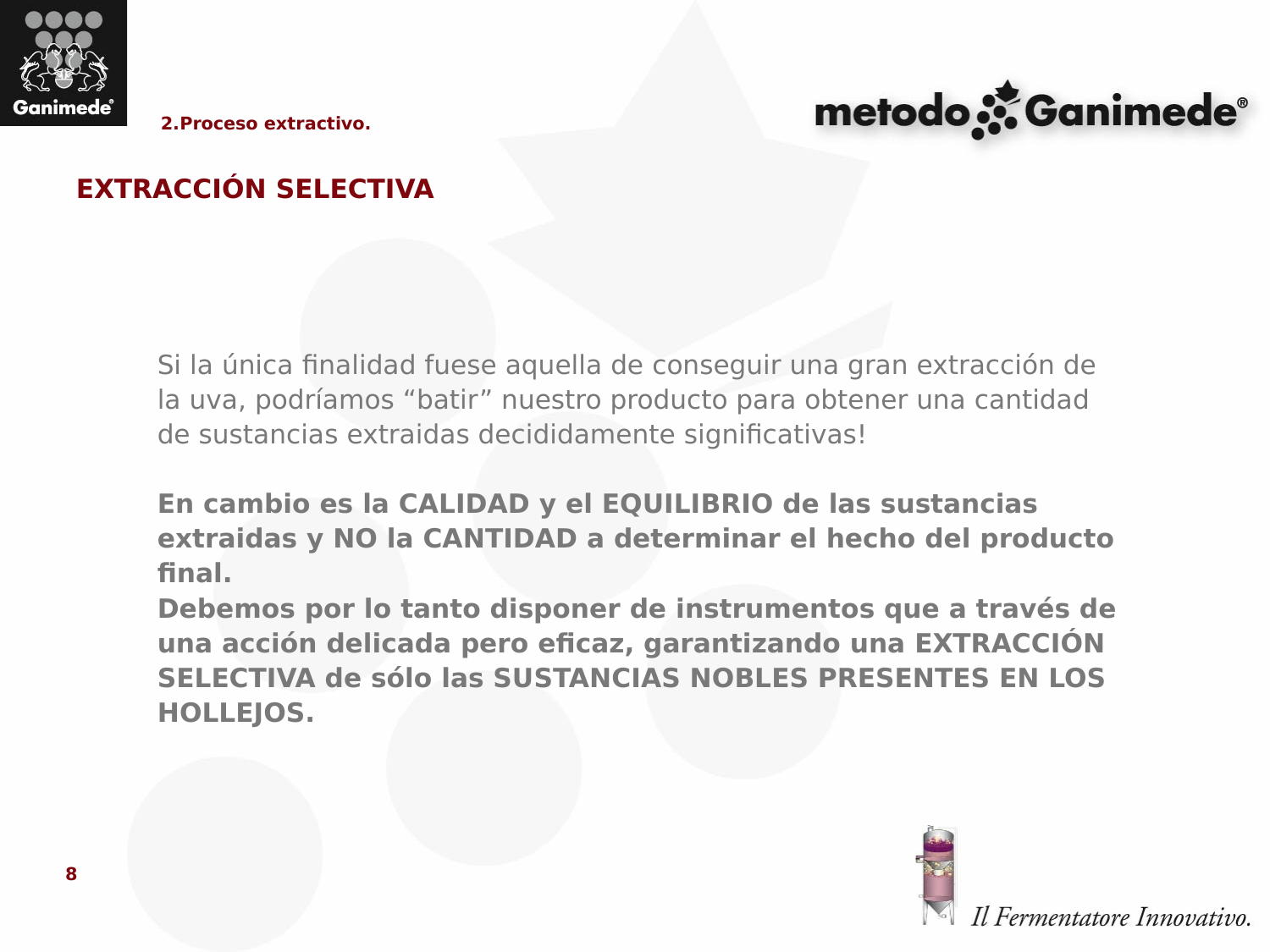

2.Proceso extractivo.
EXTRACCIÓN SELECTIVA
Si la única finalidad fuese aquella de conseguir una gran extracción de la uva, podríamos “batir” nuestro producto para obtener una cantidad de sustancias extraidas decididamente significativas!
En cambio es la CALIDAD y el EQUILIBRIO de las sustancias extraidas y NO la CANTIDAD a determinar el hecho del producto final.
Debemos por lo tanto disponer de instrumentos que a través de una acción delicada pero eficaz, garantizando una EXTRACCIÓN SELECTIVA de sólo las SUSTANCIAS NOBLES PRESENTES EN LOS HOLLEJOS.
8